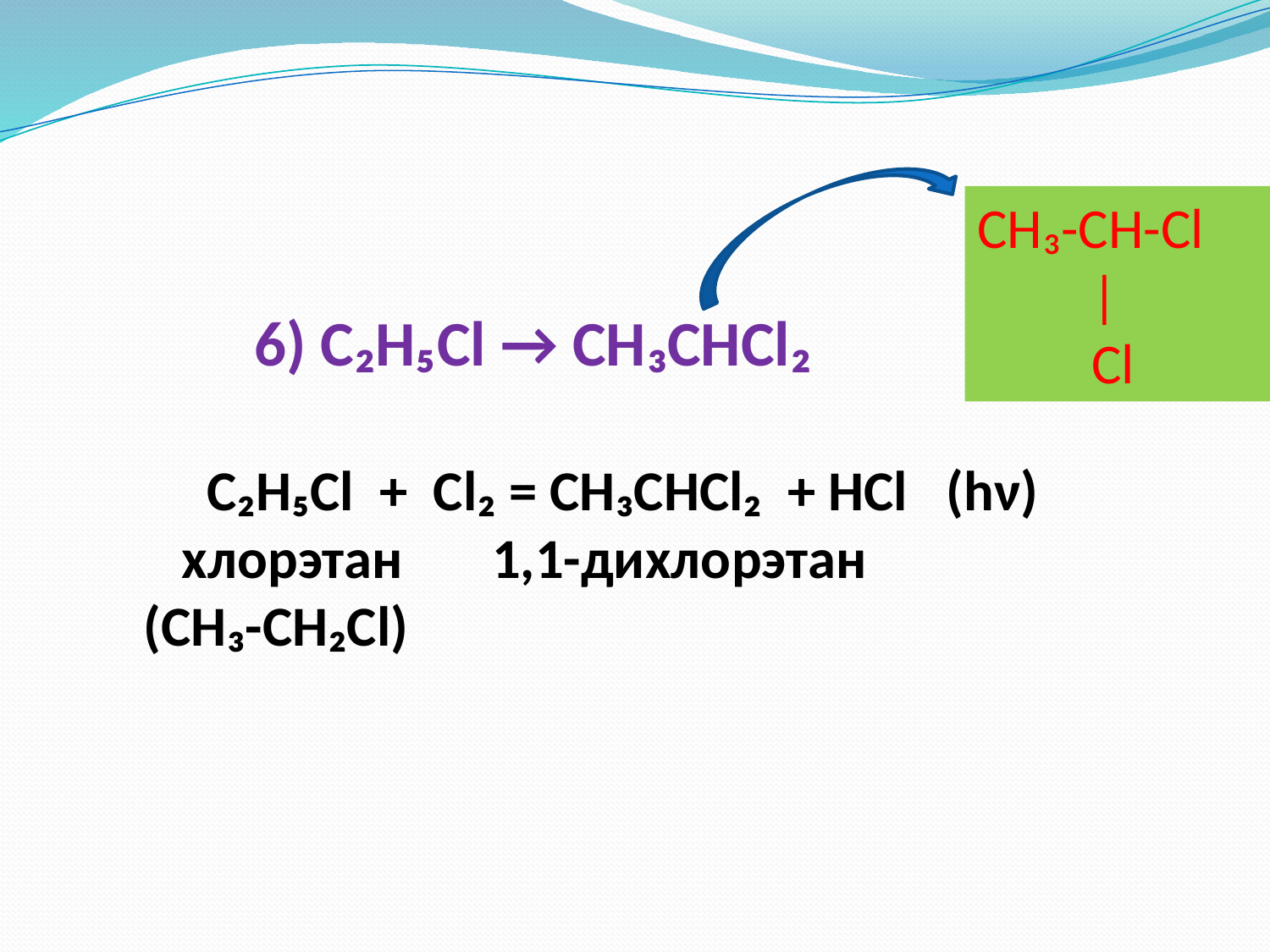

CH₃-CH-Cl
         |
         Cl

             6) C₂H₅Cl → CH₃CHCl₂

           C₂H₅Cl  +  Cl₂ = CH₃CHCl₂  + HCl   (hν)
         хлорэтан       1,1-дихлорэтан
      (CH₃-CH₂Cl)